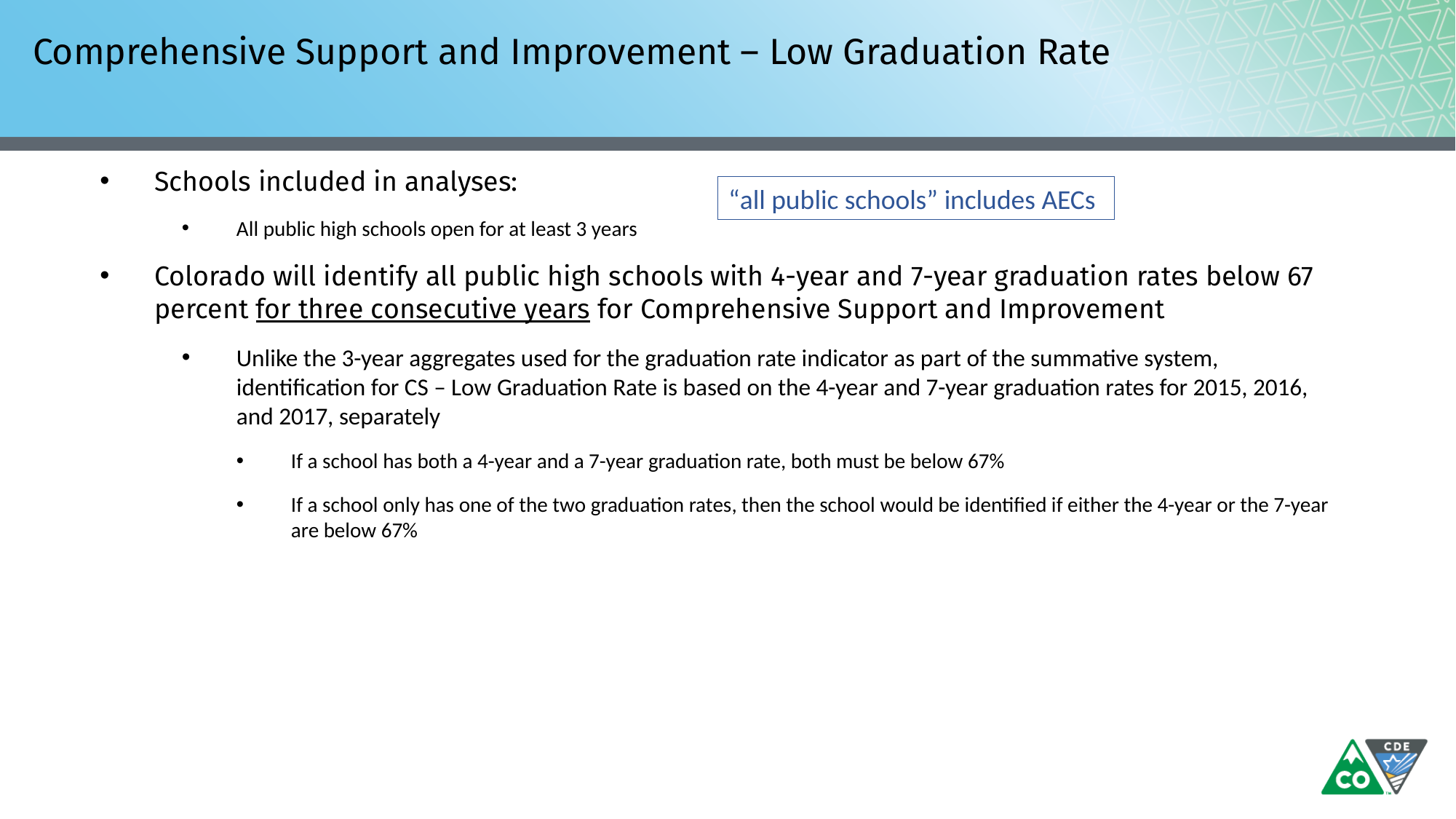

# Comprehensive Support and Improvement – Low Graduation Rate
Schools included in analyses:
All public high schools open for at least 3 years
Colorado will identify all public high schools with 4-year and 7-year graduation rates below 67 percent for three consecutive years for Comprehensive Support and Improvement
Unlike the 3-year aggregates used for the graduation rate indicator as part of the summative system, identification for CS – Low Graduation Rate is based on the 4-year and 7-year graduation rates for 2015, 2016, and 2017, separately
If a school has both a 4-year and a 7-year graduation rate, both must be below 67%
If a school only has one of the two graduation rates, then the school would be identified if either the 4-year or the 7-year are below 67%
“all public schools” includes AECs